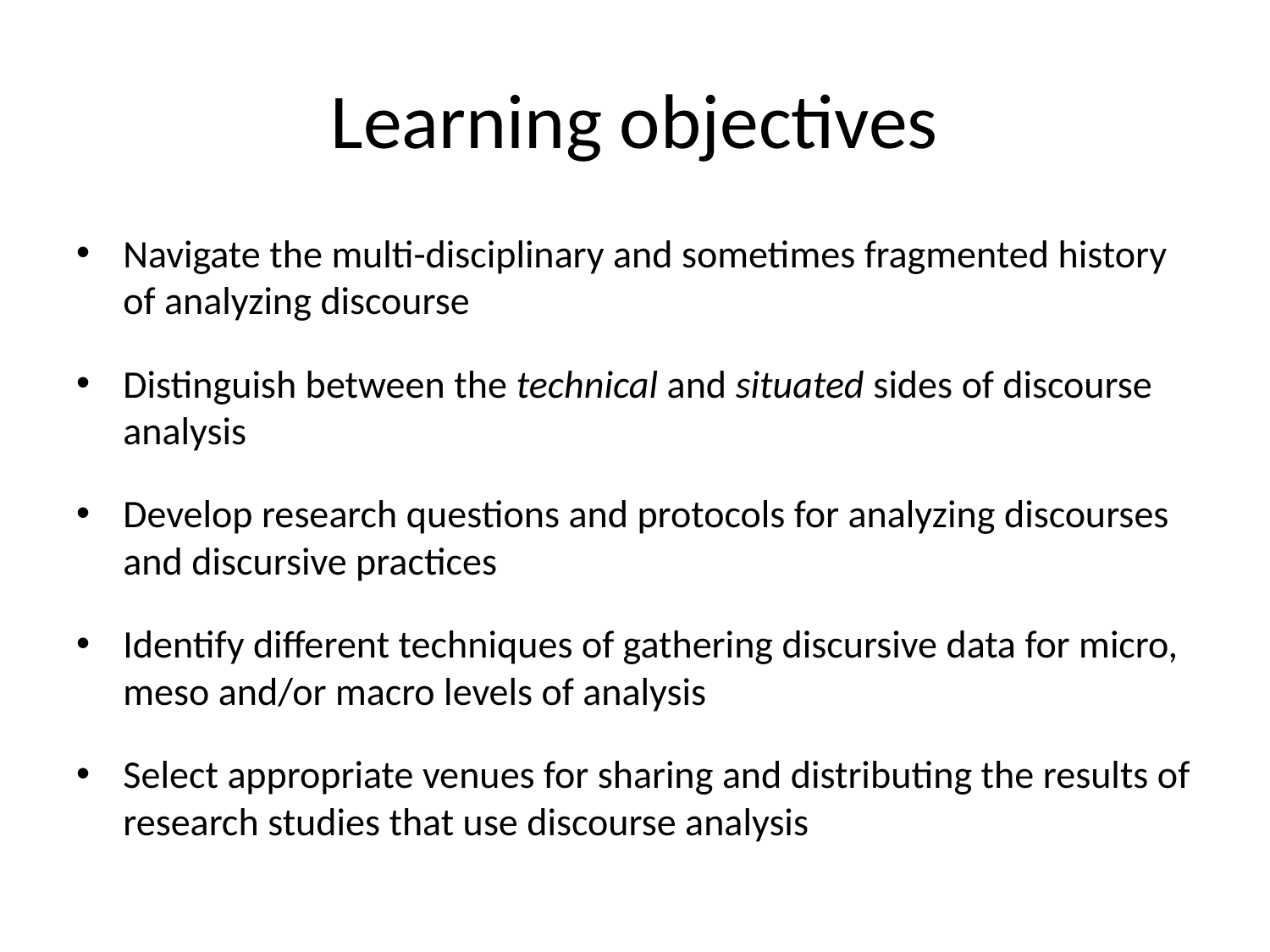

# Learning objectives
Navigate the multi-disciplinary and sometimes fragmented history of analyzing discourse
Distinguish between the technical and situated sides of discourse analysis
Develop research questions and protocols for analyzing discourses and discursive practices
Identify different techniques of gathering discursive data for micro, meso and/or macro levels of analysis
Select appropriate venues for sharing and distributing the results of research studies that use discourse analysis